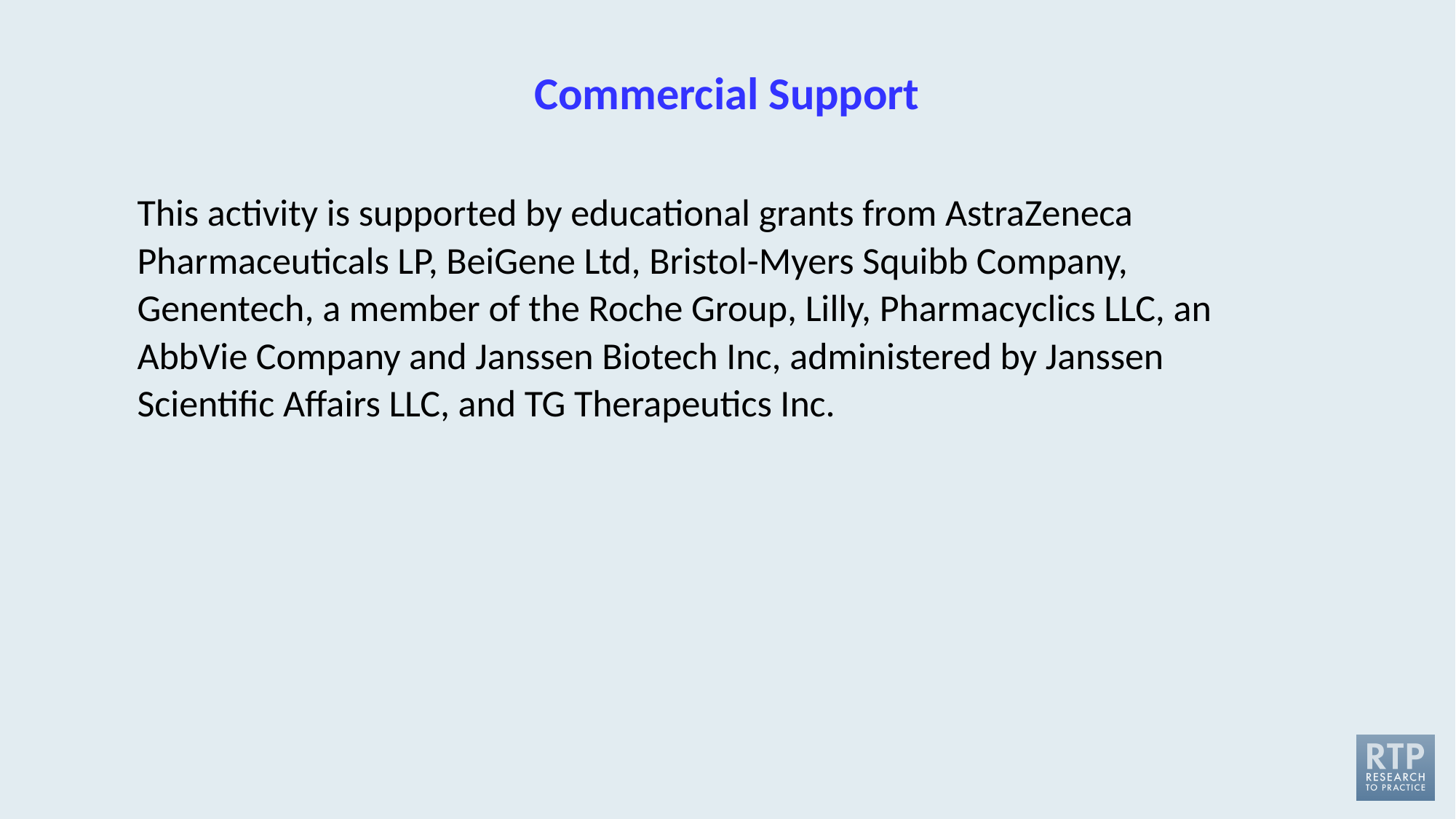

# Commercial Support
This activity is supported by educational grants from AstraZeneca Pharmaceuticals LP, BeiGene Ltd, Bristol-Myers Squibb Company, Genentech, a member of the Roche Group, Lilly, Pharmacyclics LLC, an AbbVie Company and Janssen Biotech Inc, administered by Janssen Scientific Affairs LLC, and TG Therapeutics Inc.